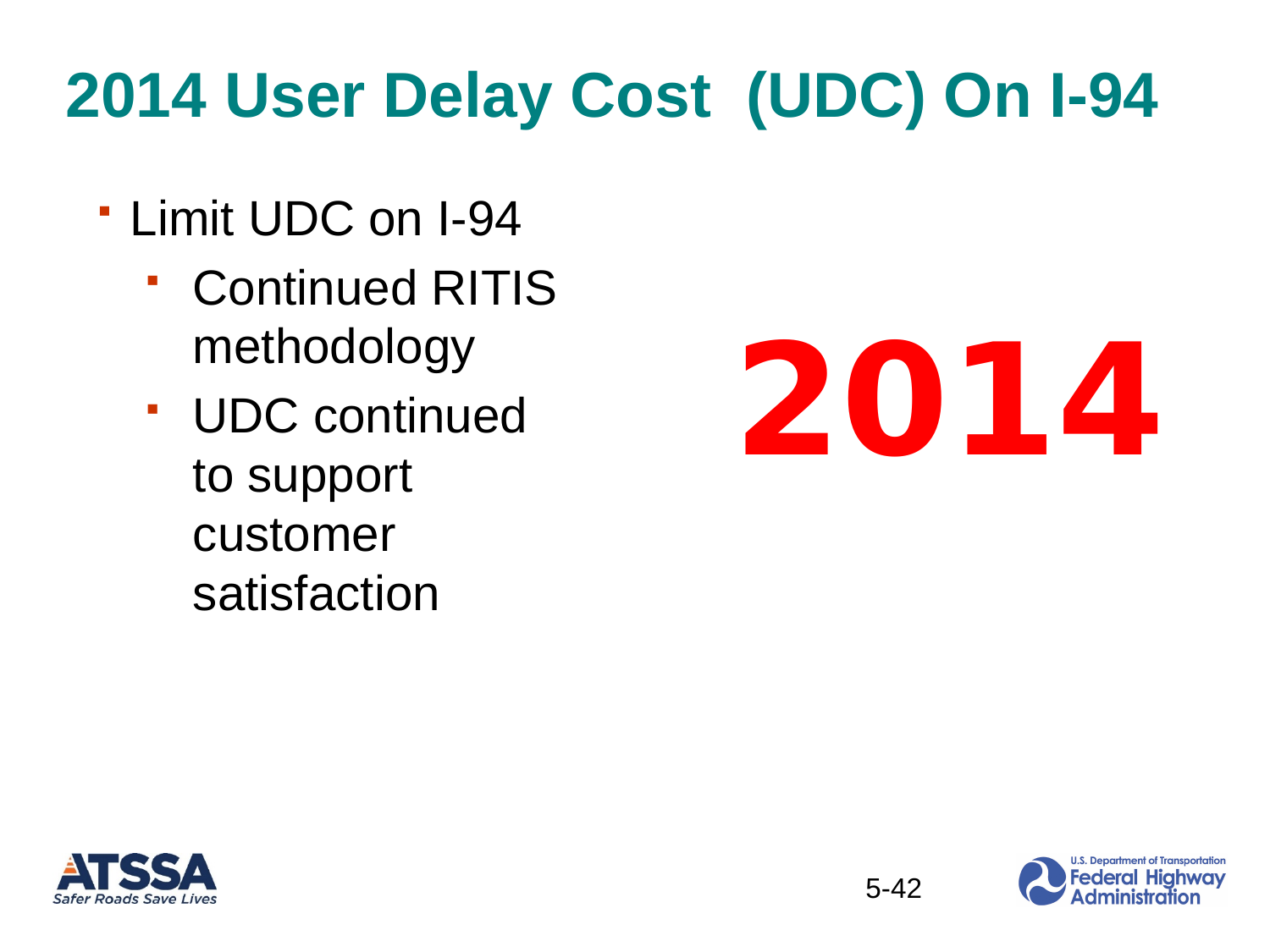

# 2014 User Delay Cost  (UDC) On I-94
Limit UDC on I-94
Continued RITIS methodology
UDC continued to support customer satisfaction

2014